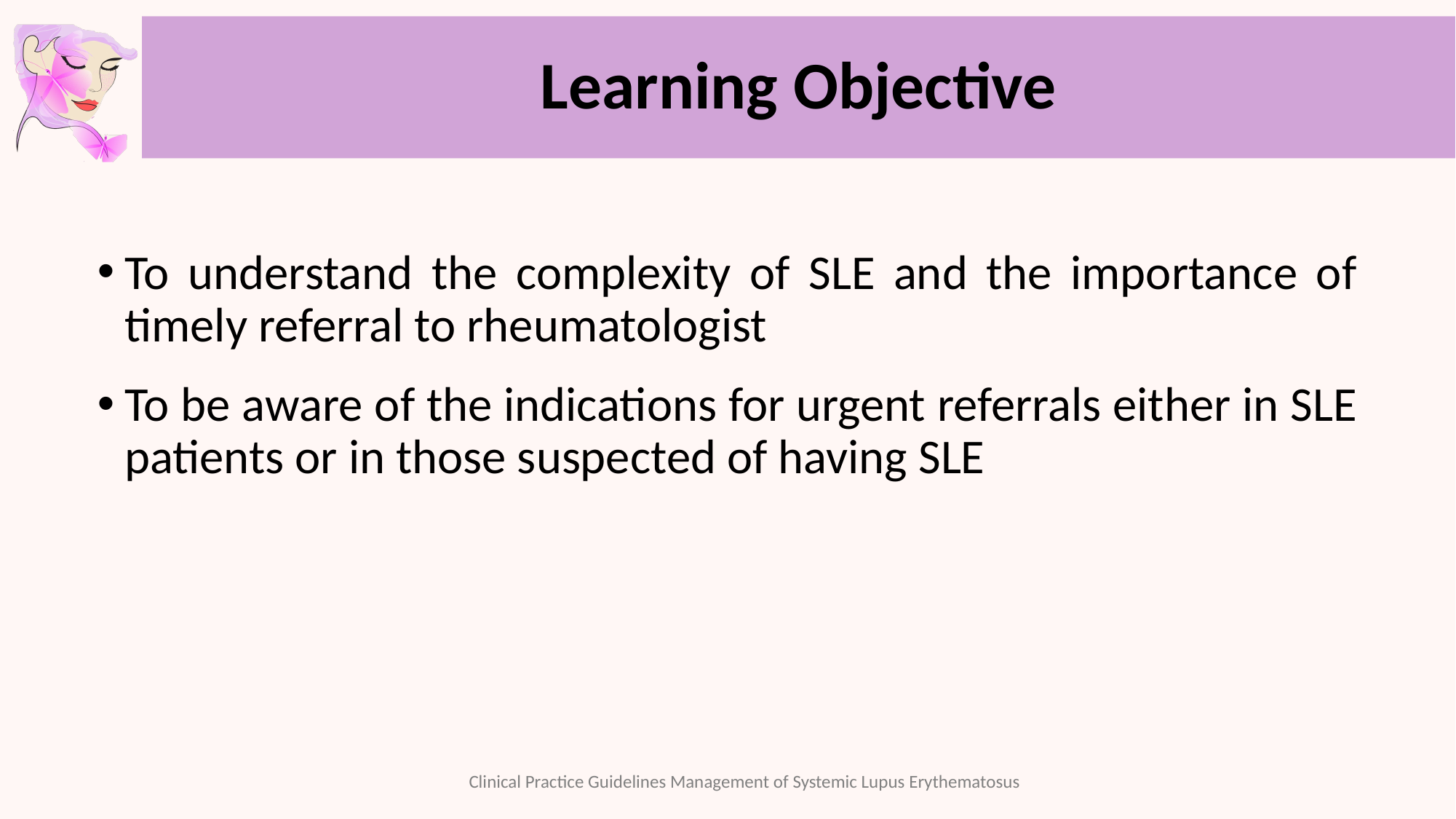

# Learning Objective
To understand the complexity of SLE and the importance of timely referral to rheumatologist
To be aware of the indications for urgent referrals either in SLE patients or in those suspected of having SLE